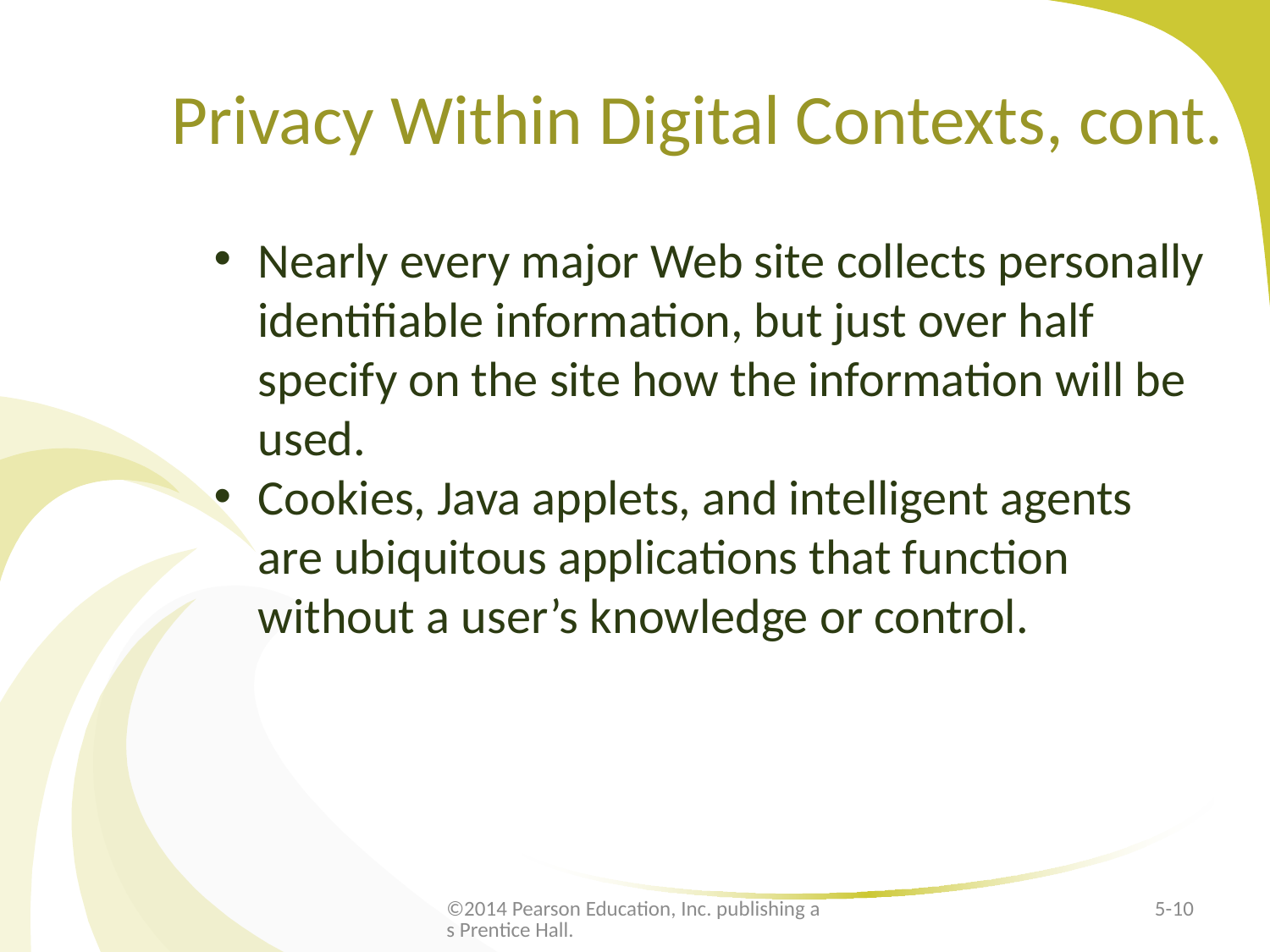

# Privacy Within Digital Contexts, cont.
Nearly every major Web site collects personally identifiable information, but just over half specify on the site how the information will be used.
Cookies, Java applets, and intelligent agents are ubiquitous applications that function without a user’s knowledge or control.

©2014 Pearson Education, Inc. publishing as Prentice Hall.
5-10